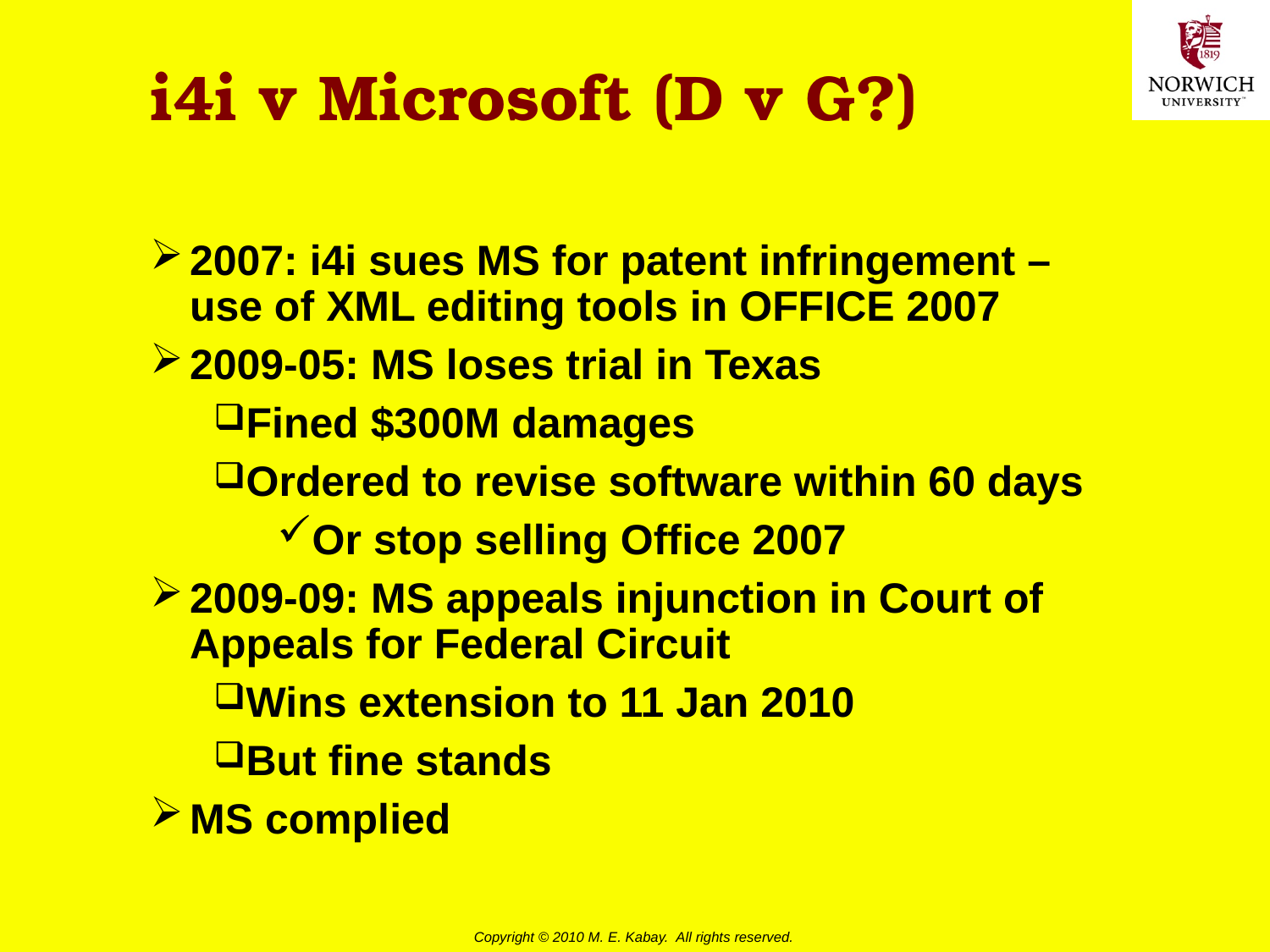

# i4i v Microsoft (D v G?)
2007: i4i sues MS for patent infringement – use of XML editing tools in OFFICE 2007
2009-05: MS loses trial in Texas
Fined $300M damages
Ordered to revise software within 60 days
Or stop selling Office 2007
2009-09: MS appeals injunction in Court of Appeals for Federal Circuit
Wins extension to 11 Jan 2010
But fine stands
MS complied